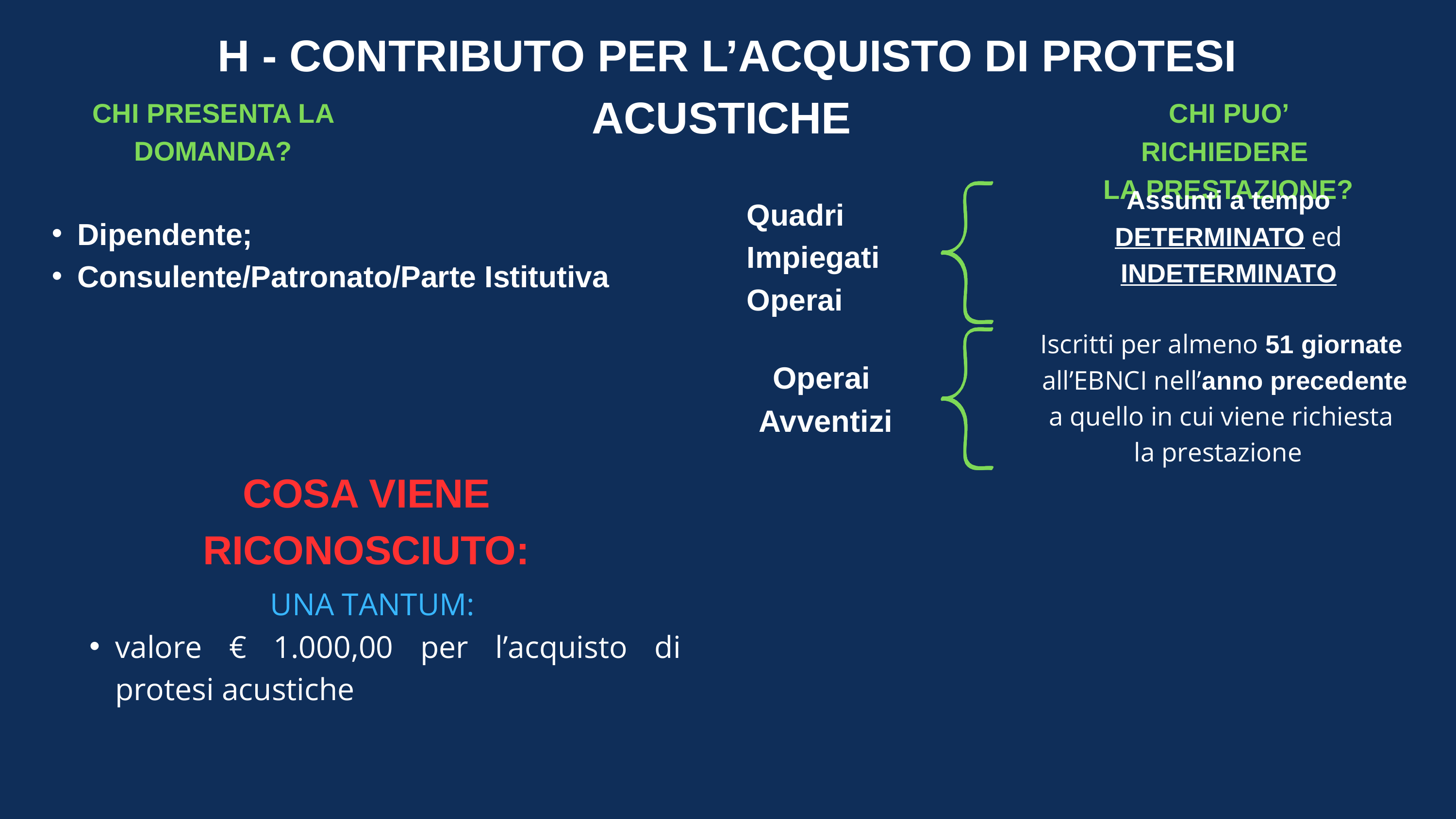

H - CONTRIBUTO PER L’ACQUISTO DI PROTESI ACUSTICHE
CHI PRESENTA LA DOMANDA?
CHI PUO’ RICHIEDERE
LA PRESTAZIONE?
Assunti a tempo
 DETERMINATO ed
INDETERMINATO

Quadri
Impiegati
Operai
Dipendente;
Consulente/Patronato/Parte Istitutiva
Iscritti per almeno 51 giornate
 all’EBNCI nell’anno precedente
 a quello in cui viene richiesta
la prestazione

Operai
Avventizi
COSA VIENE RICONOSCIUTO:
UNA TANTUM:
valore € 1.000,00 per l’acquisto di protesi acustiche